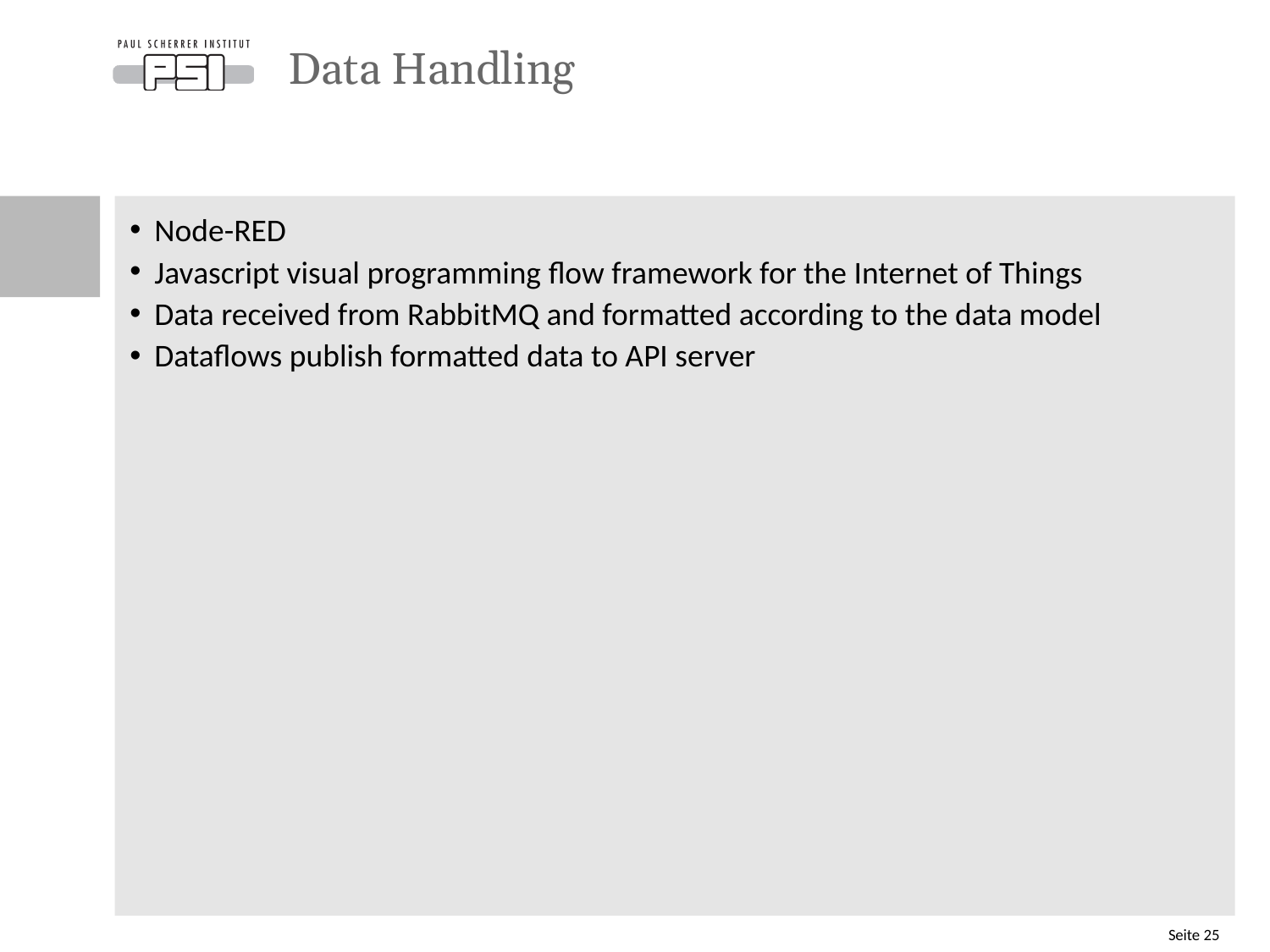

# Data Handling
Node-RED
Javascript visual programming flow framework for the Internet of Things
Data received from RabbitMQ and formatted according to the data model
Dataflows publish formatted data to API server
Seite 25